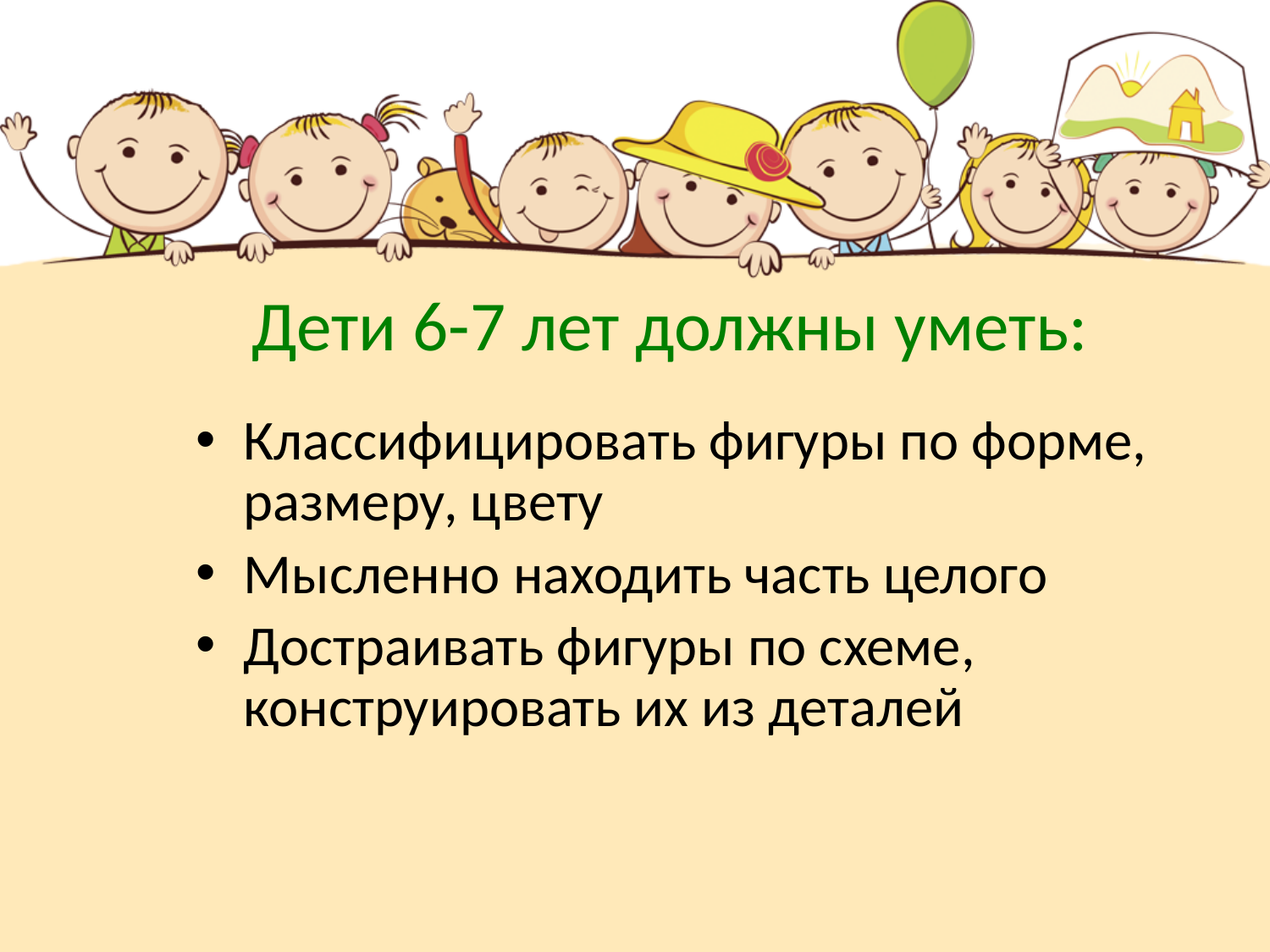

# Дети 6-7 лет должны уметь:
Классифицировать фигуры по форме, размеру, цвету
Мысленно находить часть целого
Достраивать фигуры по схеме, конструировать их из деталей